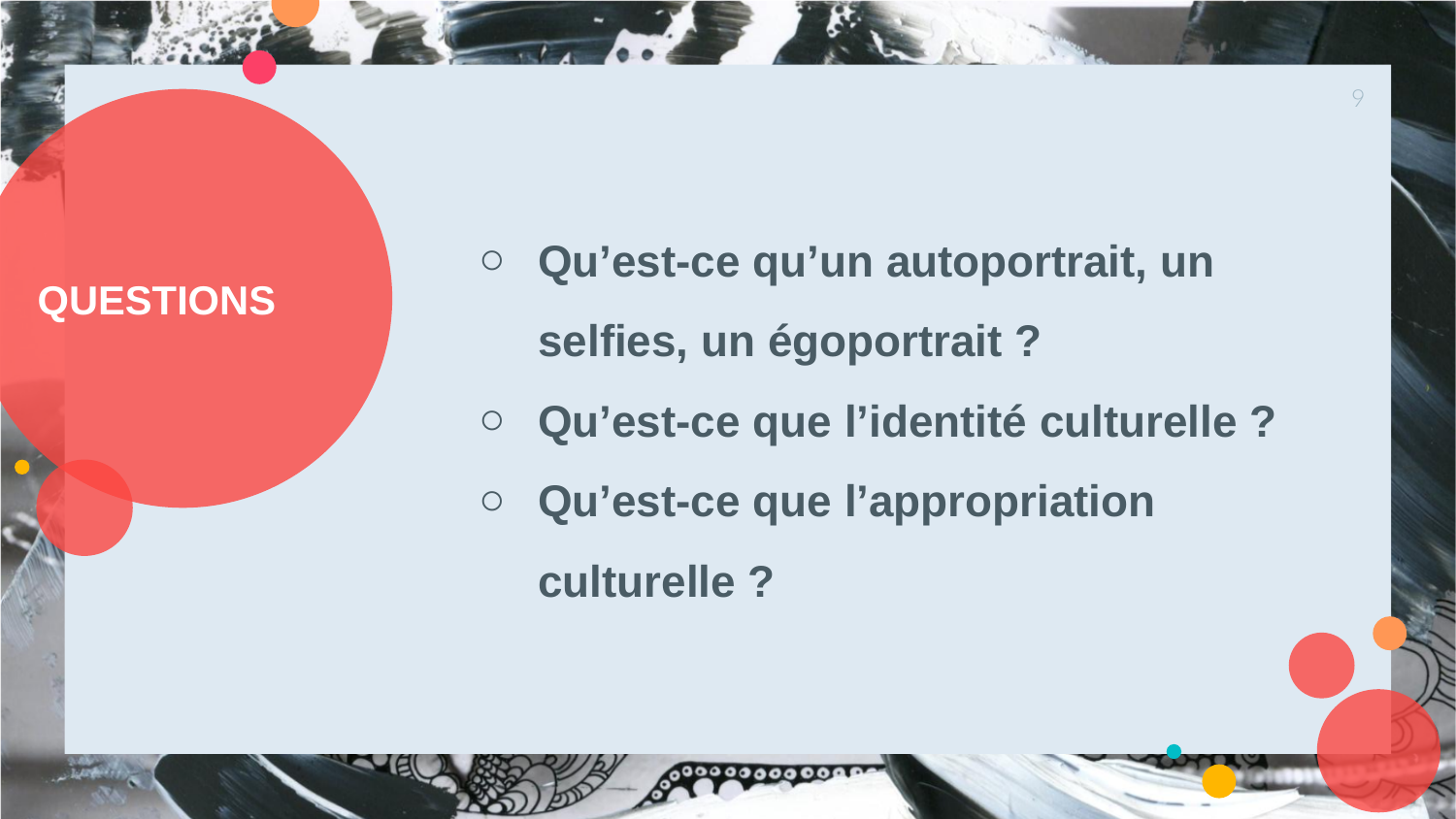

9
# QUESTIONS
Qu’est-ce qu’un autoportrait, un selfies, un égoportrait ?
Qu’est-ce que l’identité culturelle ?
Qu’est-ce que l’appropriation culturelle ?